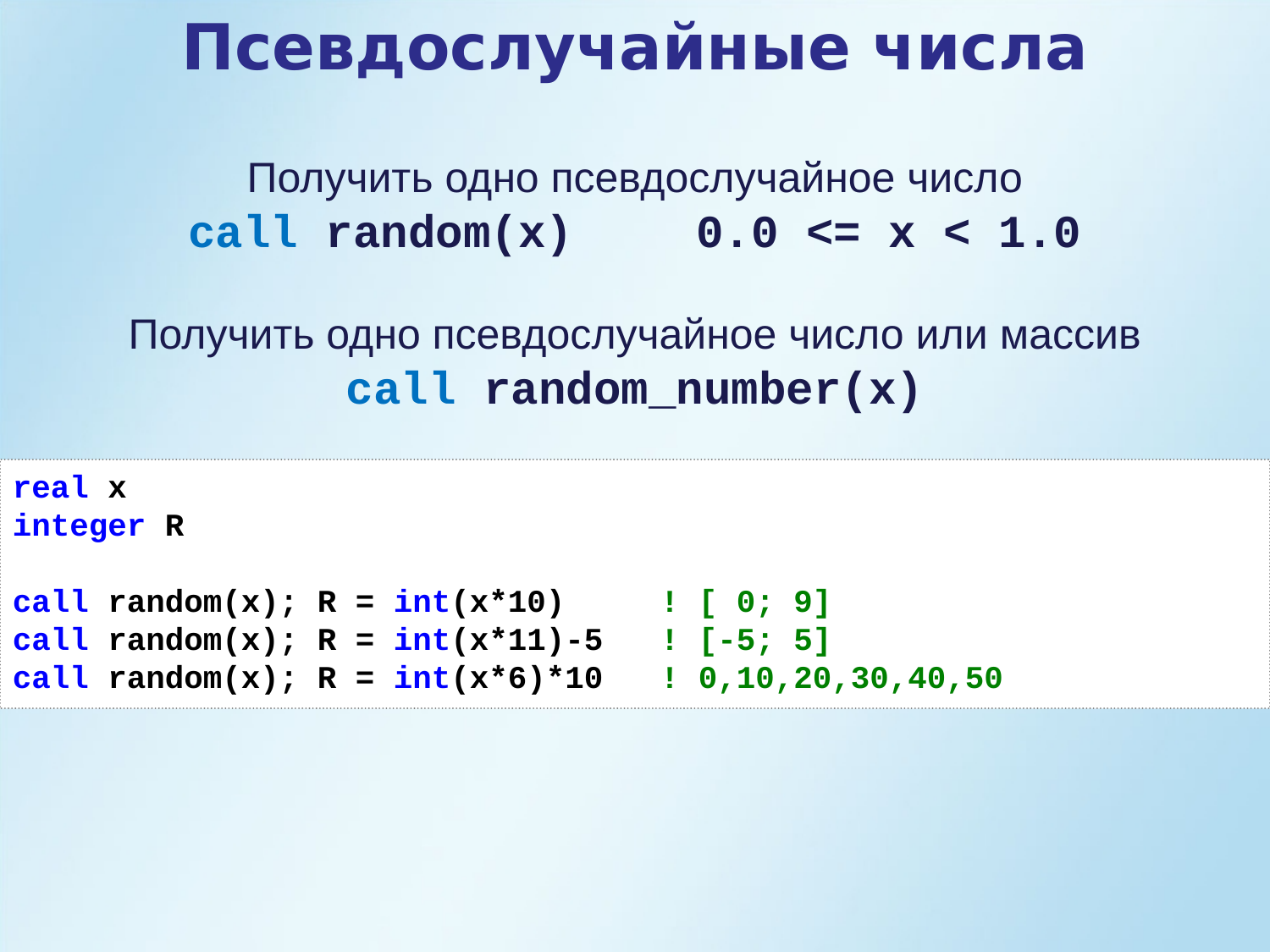

Псевдослучайные числа
Получить одно псевдослучайное число
call random(x)	0.0 <= x < 1.0

Получить одно псевдослучайное число или массив
call random_number(x)
real x
integer R

call random(x); R = int(x*10)     ! [ 0; 9]
call random(x); R = int(x*11)-5   ! [-5; 5]
call random(x); R = int(x*6)*10   ! 0,10,20,30,40,50